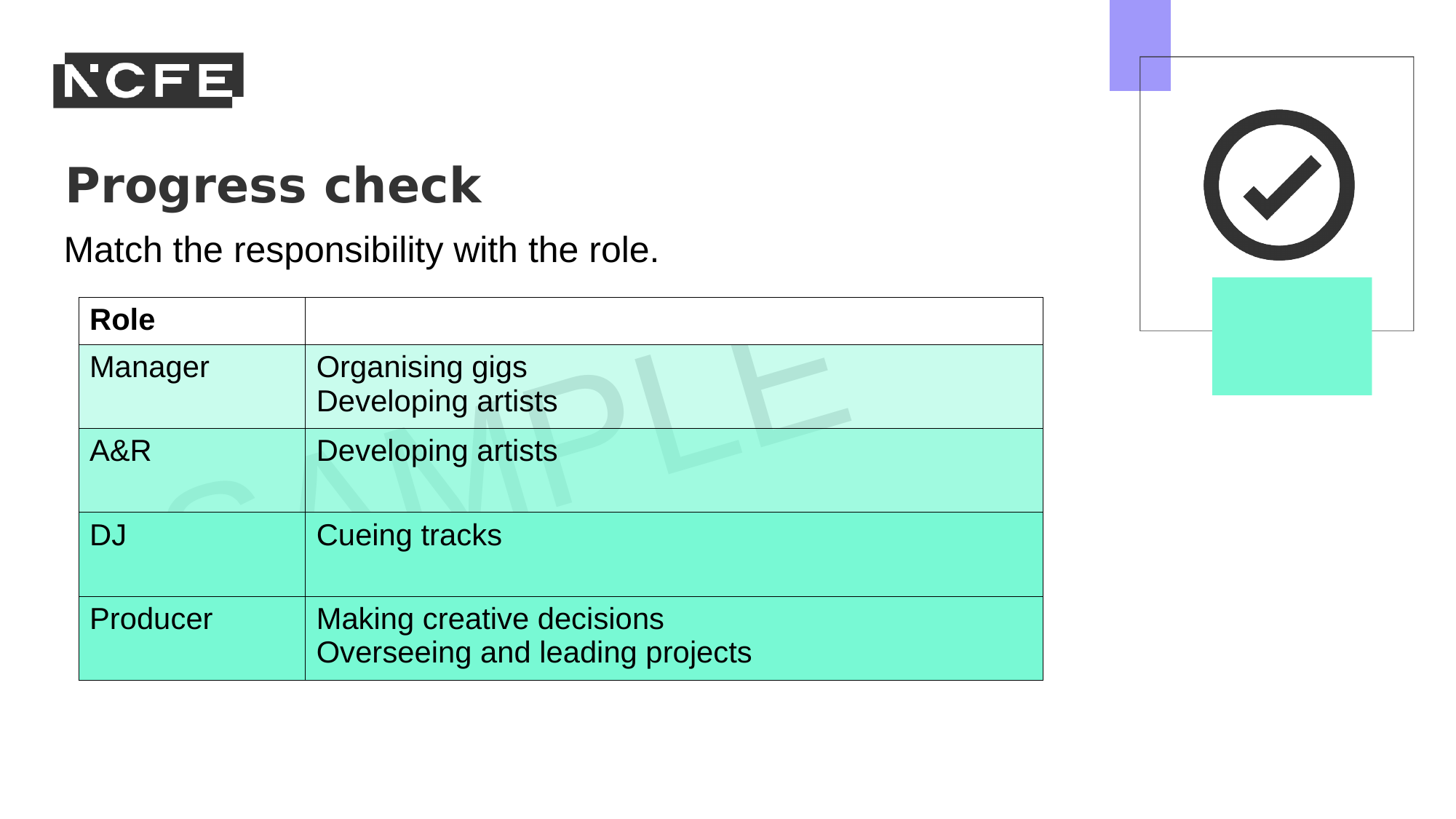

Match the responsibility with the role.
| Role |  |
| --- | --- |
| Manager | Organising gigs Developing artists |
| A&R | Developing artists |
| DJ | Cueing tracks |
| Producer | Making creative decisions Overseeing and leading projects |